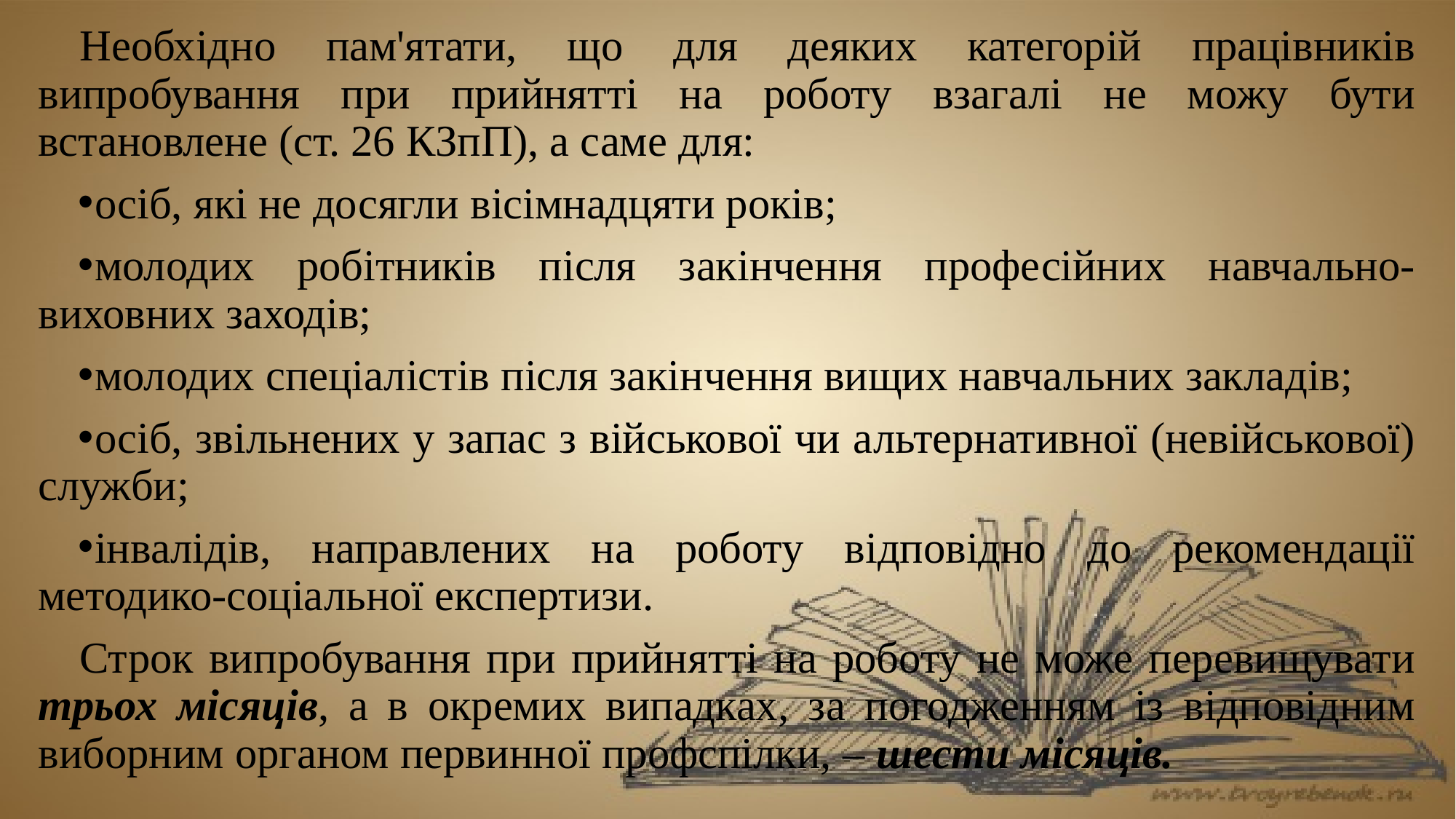

Необхідно пам'ятати, що для деяких категорій працівників випробування при прийнятті на роботу взагалі не можу бути встановлене (ст. 26 КЗпП), а саме для:
осіб, які не досягли вісімнадцяти років;
молодих робітників після закінчення професійних навчально-виховних заходів;
молодих спеціалістів після закінчення вищих навчальних закладів;
осіб, звільнених у запас з військової чи альтернативної (невійськової) служби;
інвалідів, направлених на роботу відповідно до рекомендації методико-соціальної експертизи.
Строк випробування при прийнятті на роботу не може перевищувати трьох місяців, а в окремих випадках, за погодженням із відповідним виборним органом первинної профспілки, – шести місяців.